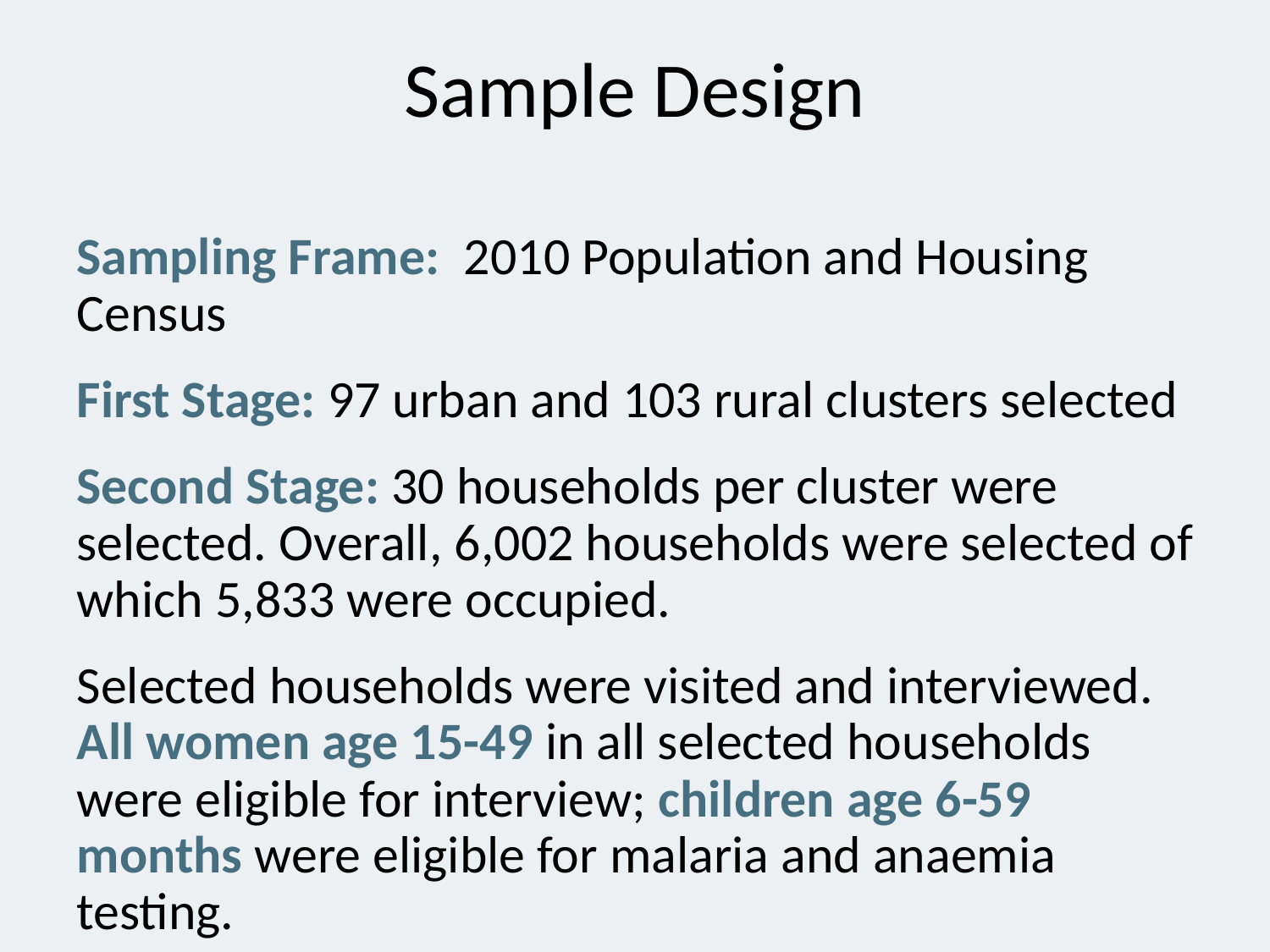

# Sample Design
Sampling Frame:  2010 Population and Housing Census
First Stage: 97 urban and 103 rural clusters selected
Second Stage: 30 households per cluster were selected. Overall, 6,002 households were selected of which 5,833 were occupied.
Selected households were visited and interviewed. All women age 15-49 in all selected households were eligible for interview; children age 6-59 months were eligible for malaria and anaemia testing.